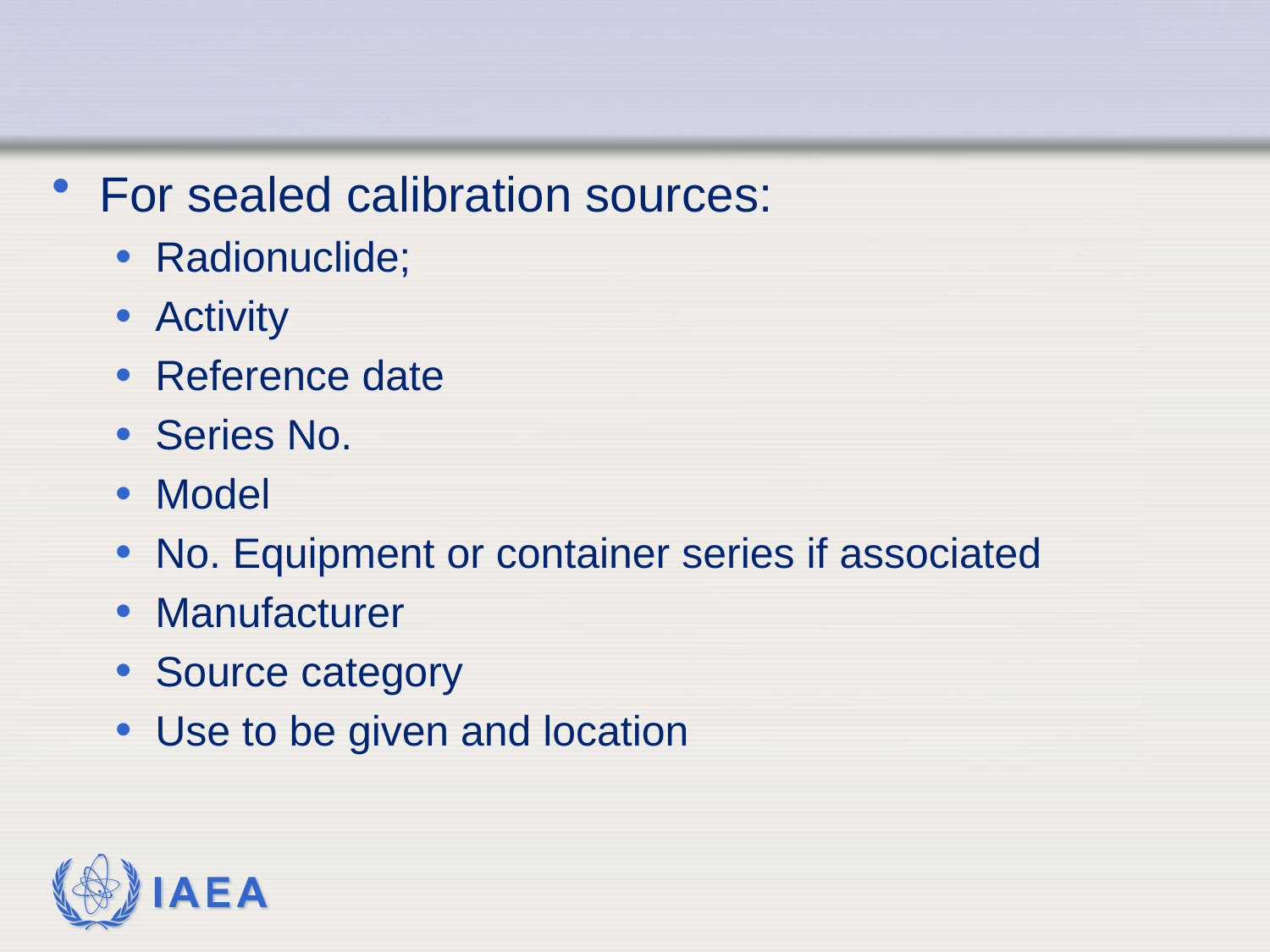

#
For sealed calibration sources:
Radionuclide;
Activity
Reference date
Series No.
Model
No. Equipment or container series if associated
Manufacturer
Source category
Use to be given and location